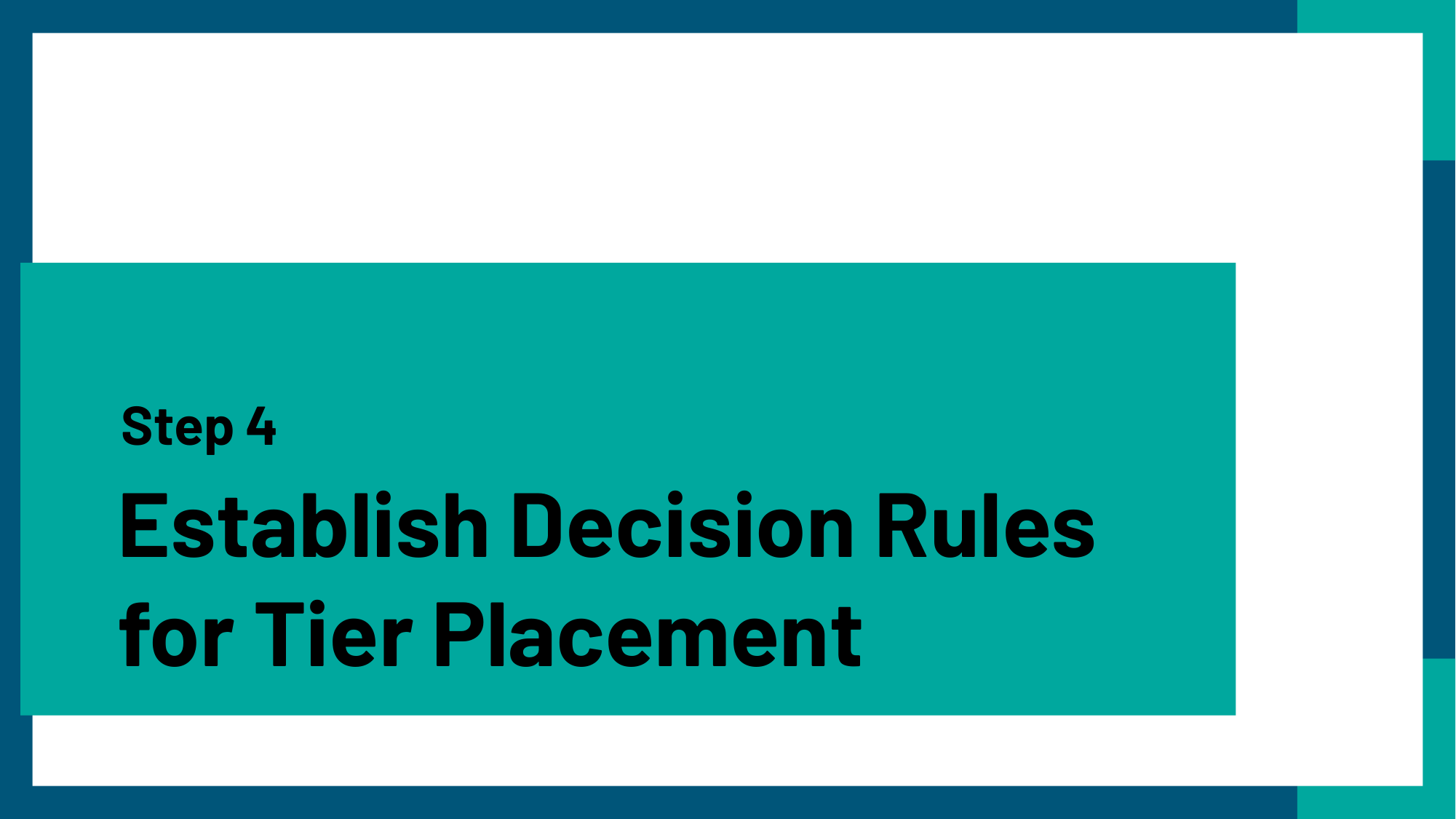

# Establish Decision Rules for Tier Placement
Step 4